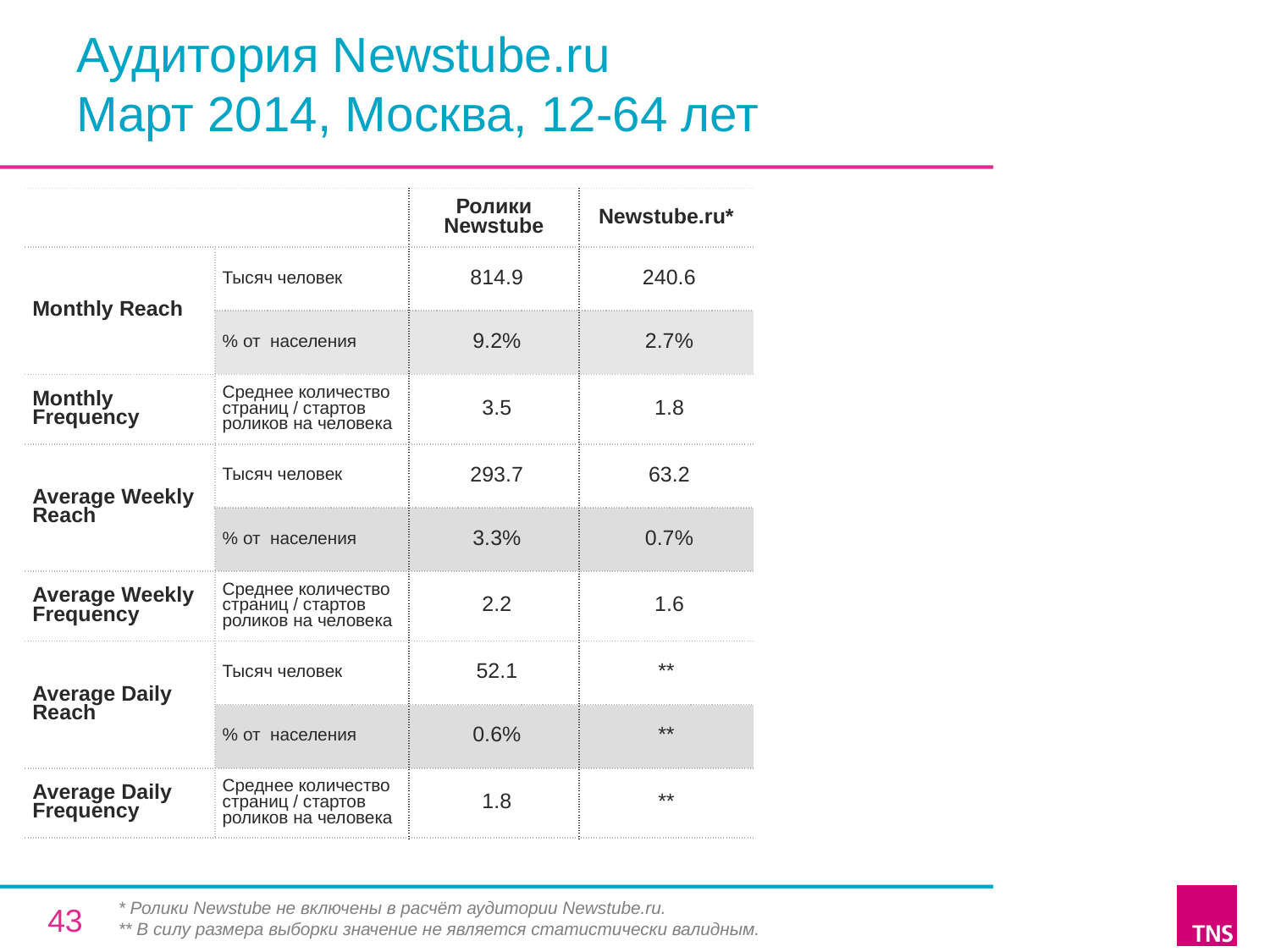

# Аудитория Newstube.ru Март 2014, Москва, 12-64 лет
|  |  | Ролики Newstube | Newstube.ru\* |
| --- | --- | --- | --- |
| Monthly Reach | Тысяч человек | 814.9 | 240.6 |
|  | % от населения | 9.2% | 2.7% |
| Monthly Frequency | Среднее количество страниц / стартов роликов на человека | 3.5 | 1.8 |
| Average Weekly Reach | Тысяч человек | 293.7 | 63.2 |
|  | % от населения | 3.3% | 0.7% |
| Average Weekly Frequency | Среднее количество страниц / стартов роликов на человека | 2.2 | 1.6 |
| Average Daily Reach | Тысяч человек | 52.1 | \*\* |
|  | % от населения | 0.6% | \*\* |
| Average Daily Frequency | Среднее количество страниц / стартов роликов на человека | 1.8 | \*\* |
* Ролики Newstube не включены в расчёт аудитории Newstube.ru.
** В силу размера выборки значение не является статистически валидным.
43